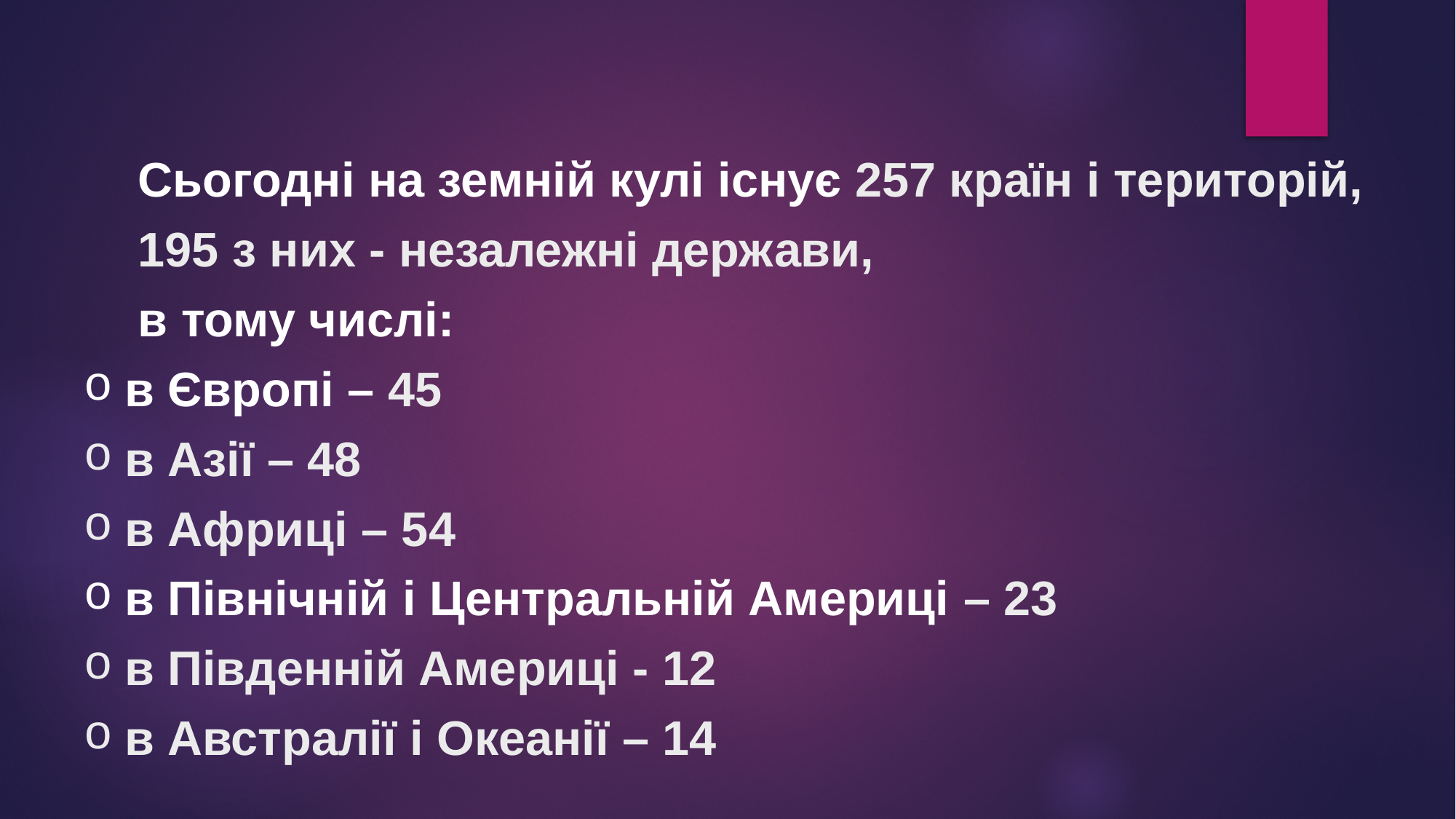

Сьогодні на земній кулі існує 257 країн і територій,
195 з них - незалежні держави,
в тому числі:
в Європі – 45
в Азії – 48
в Африці – 54
в Північній і Центральній Америці – 23
в Південній Америці - 12
в Австралії і Океанії – 14